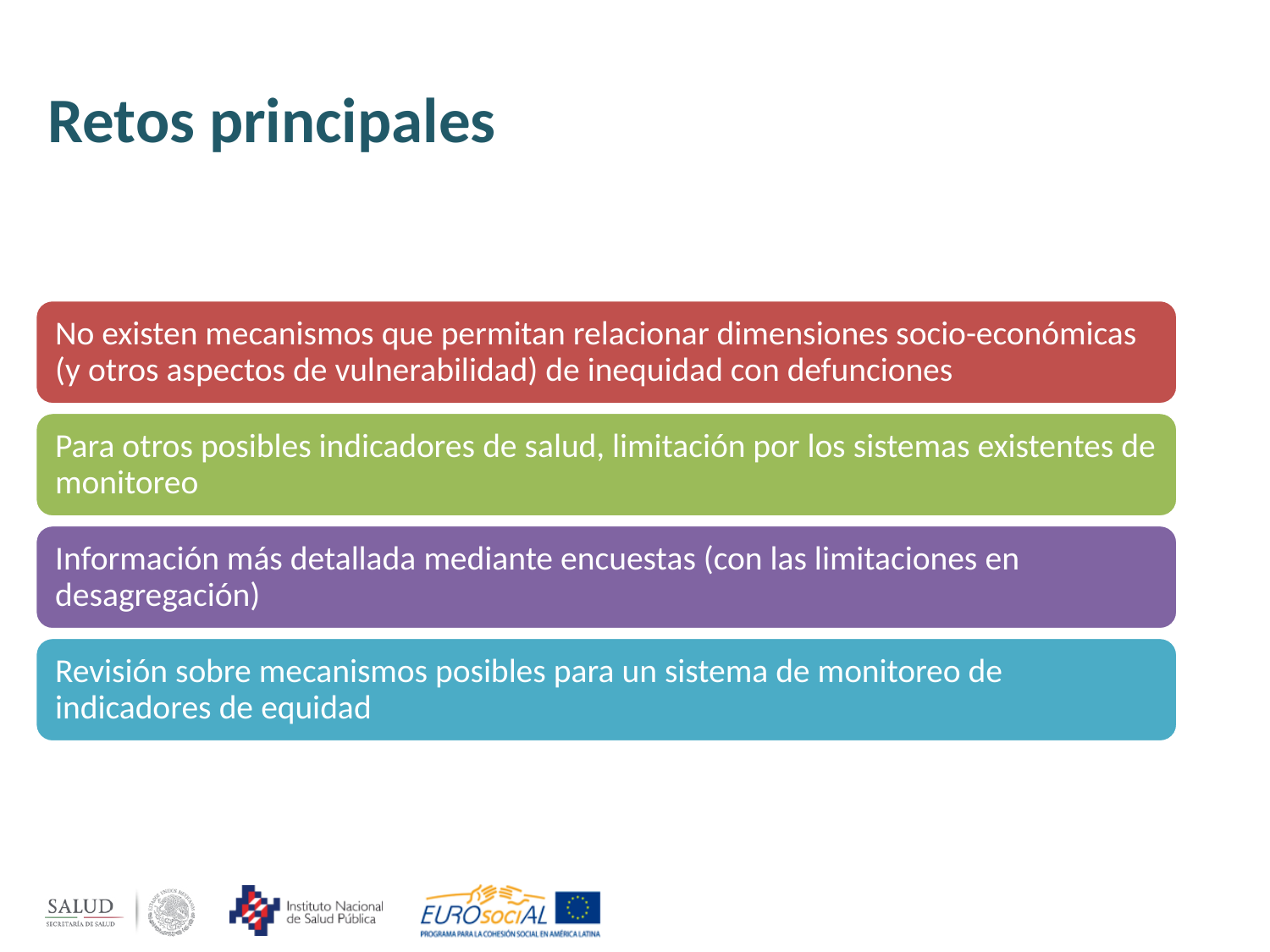

# Retos principales
No existen mecanismos que permitan relacionar dimensiones socio-económicas (y otros aspectos de vulnerabilidad) de inequidad con defunciones
Para otros posibles indicadores de salud, limitación por los sistemas existentes de monitoreo
Información más detallada mediante encuestas (con las limitaciones en desagregación)
Revisión sobre mecanismos posibles para un sistema de monitoreo de indicadores de equidad